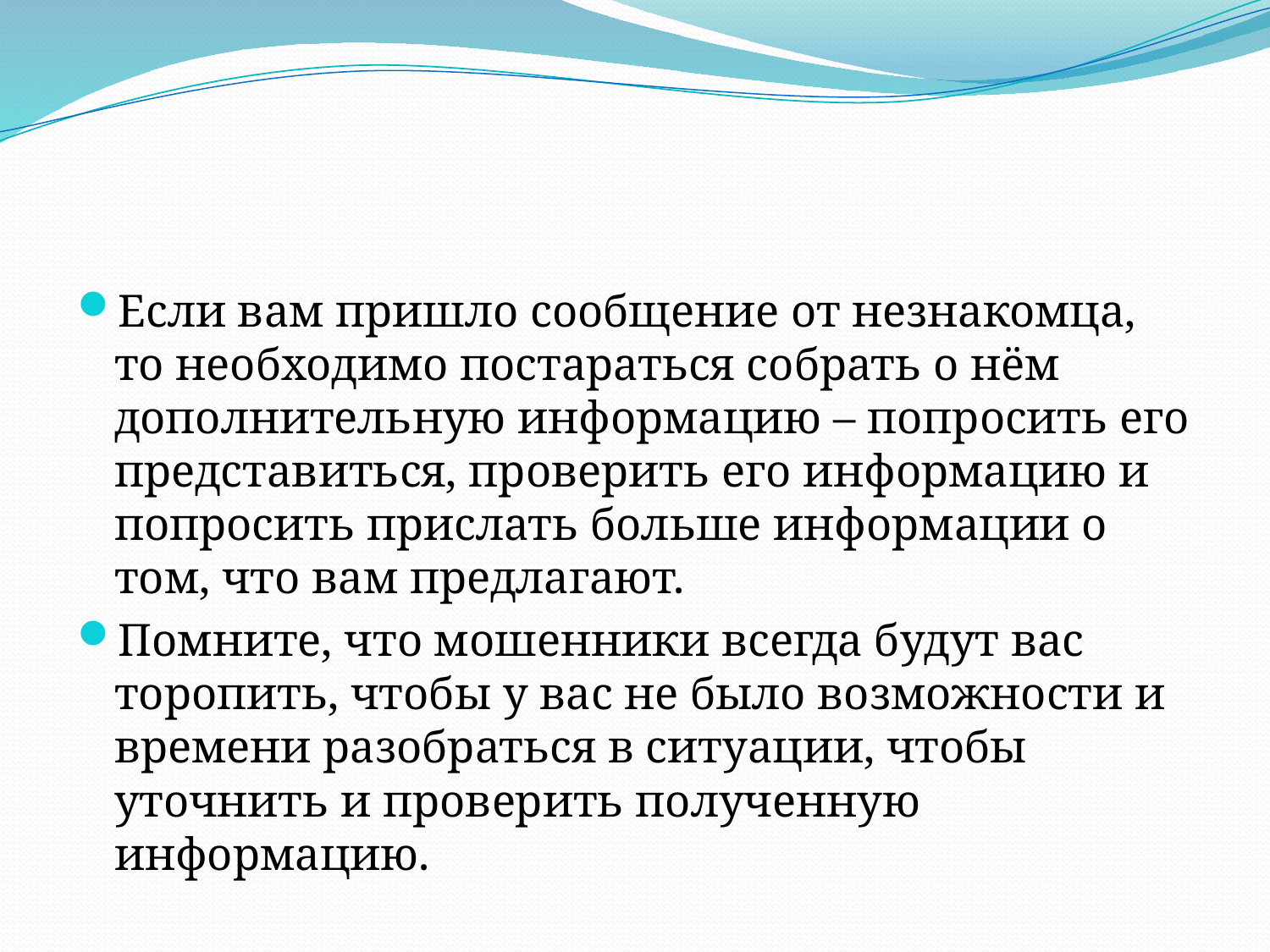

Если вам пришло сообщение от незнакомца, то необходимо постараться собрать о нём дополнительную информацию – попросить его представиться, проверить его информацию и попросить прислать больше информации о том, что вам предлагают.
Помните, что мошенники всегда будут вас торопить, чтобы у вас не было возможности и времени разобраться в ситуации, чтобы уточнить и проверить полученную информацию.